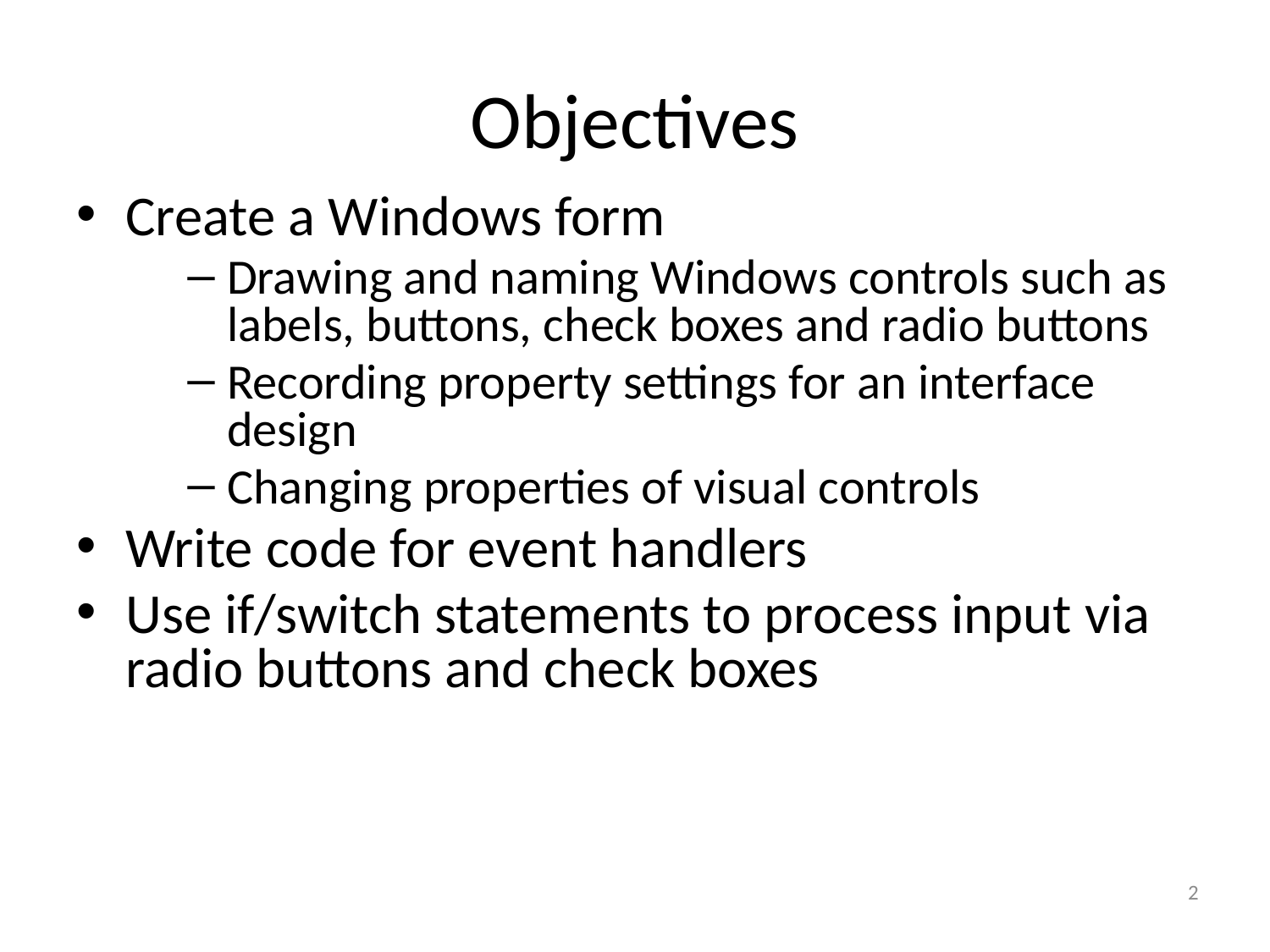

# Objectives
Create a Windows form
Drawing and naming Windows controls such as labels, buttons, check boxes and radio buttons
Recording property settings for an interface design
Changing properties of visual controls
Write code for event handlers
Use if/switch statements to process input via radio buttons and check boxes

2